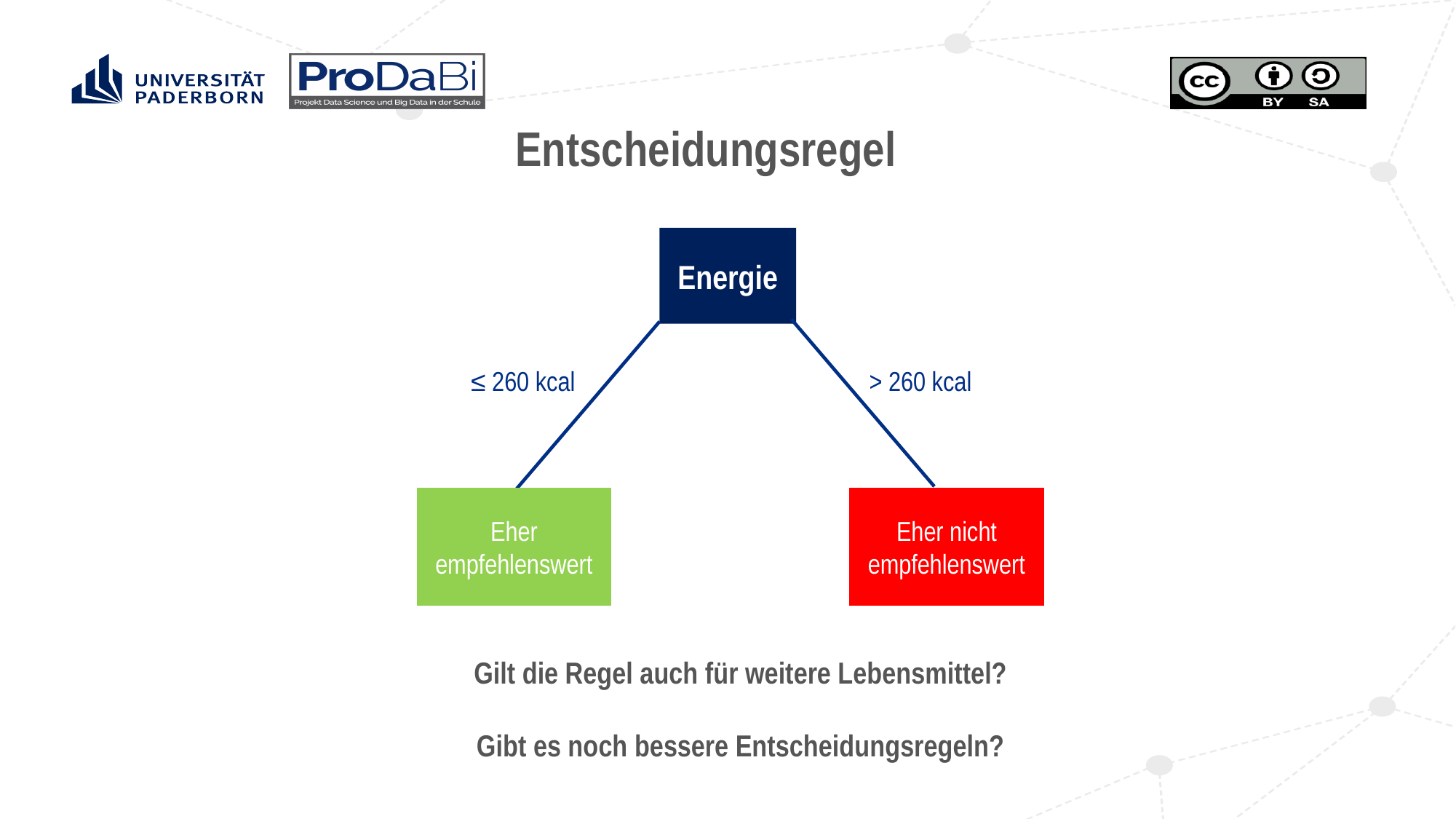

Entscheidungsregel

Energie
≤ 260 kcal
> 260 kcal
Eher empfehlenswert
Eher nicht empfehlenswert
Gilt die Regel auch für weitere Lebensmittel?

Gibt es noch bessere Entscheidungsregeln?